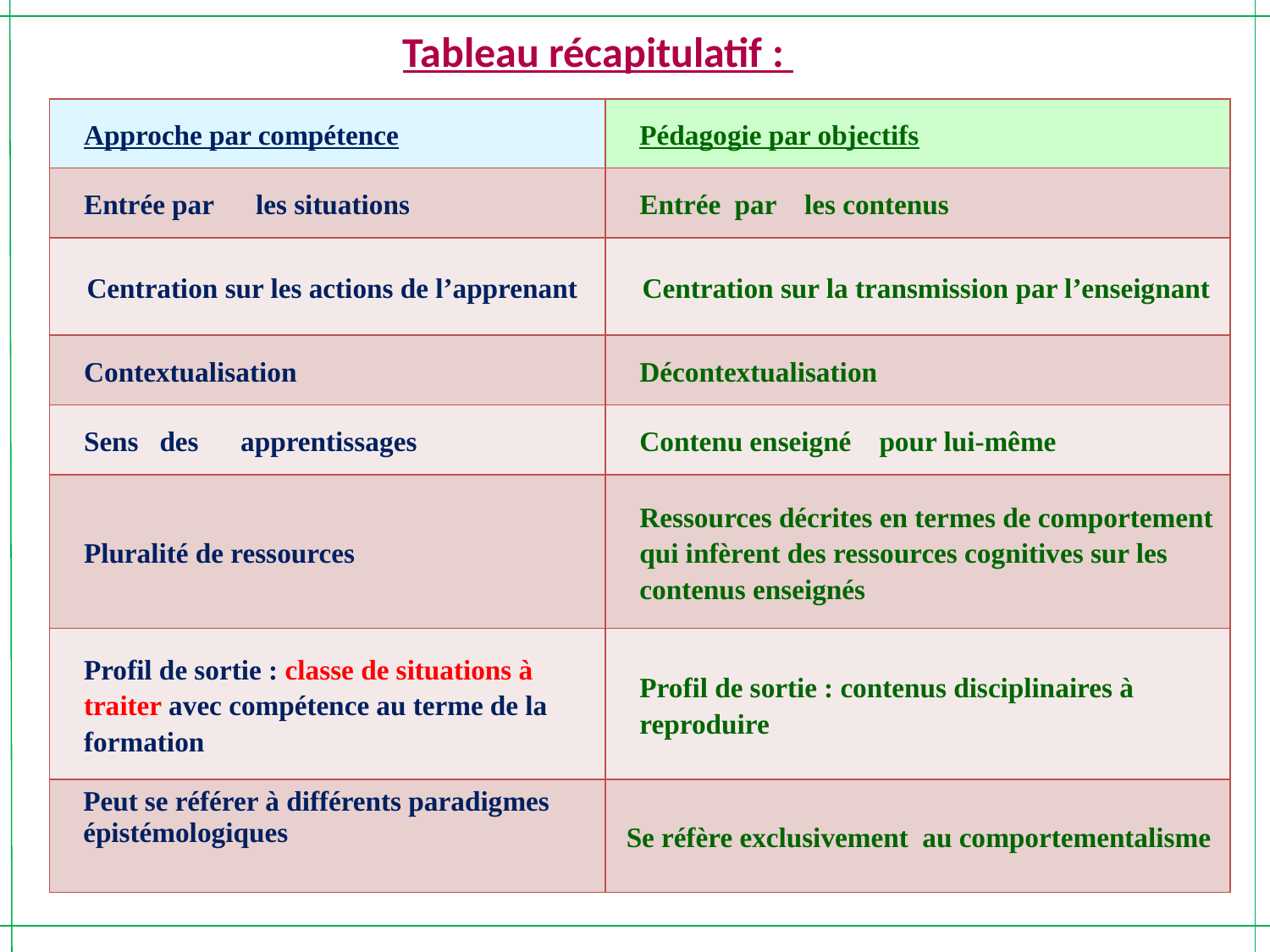

# Tableau récapitulatif :
| Approche par compétence | Pédagogie par objectifs |
| --- | --- |
| Entrée par les situations | Entrée par les contenus |
| Centration sur les actions de l’apprenant | Centration sur la transmission par l’enseignant |
| Contextualisation | Décontextualisation |
| Sens des apprentissages | Contenu enseigné pour lui-même |
| Pluralité de ressources | Ressources décrites en termes de comportement qui infèrent des ressources cognitives sur les contenus enseignés |
| Profil de sortie : classe de situations à traiter avec compétence au terme de la formation | Profil de sortie : contenus disciplinaires à reproduire |
| Peut se référer à différents paradigmes épistémologiques | Se réfère exclusivement au comportementalisme |